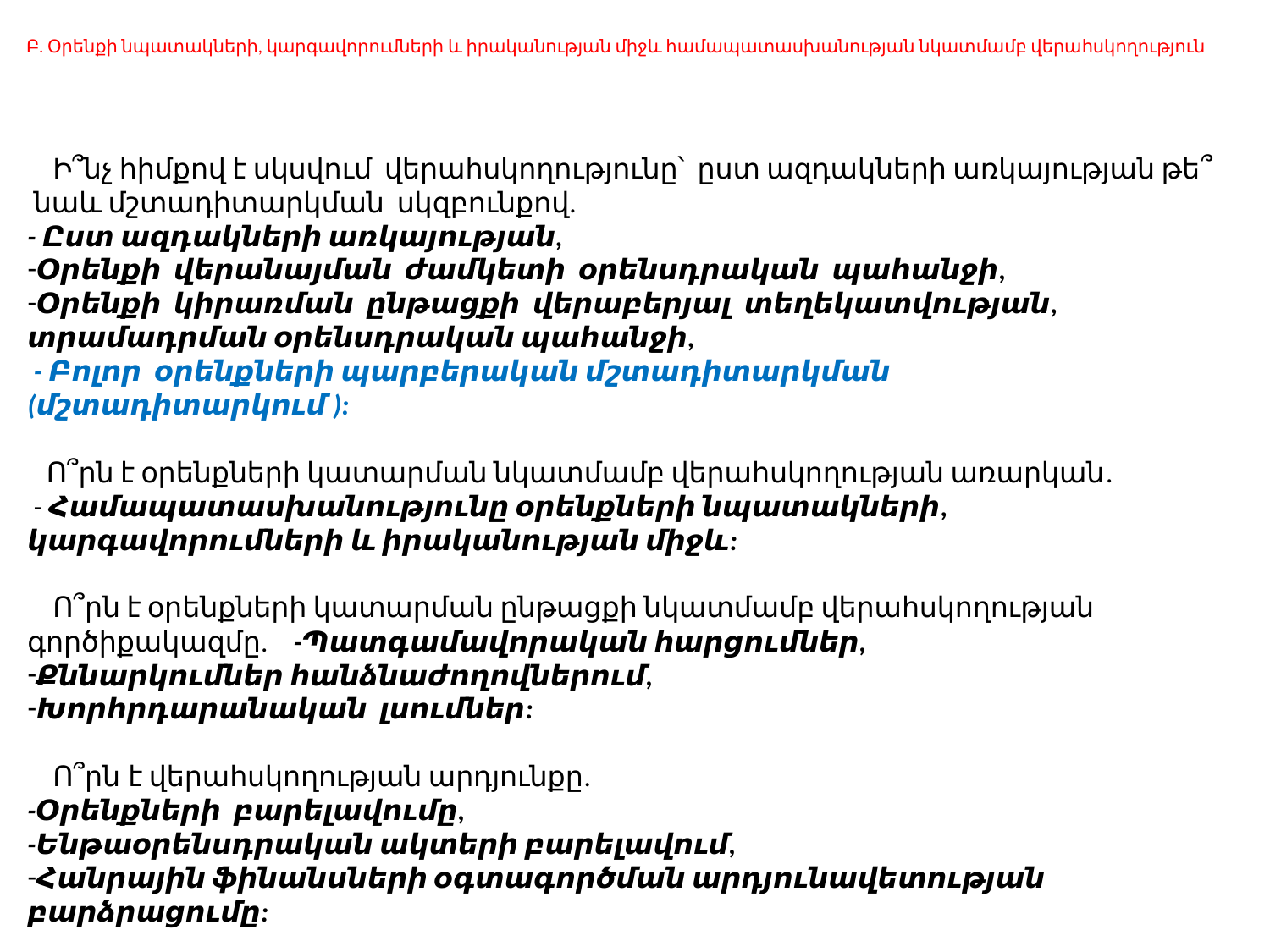

# Բ. Օրենքի նպատակների, կարգավորումների և իրականության միջև համապատասխանության նկատմամբ վերահսկողություն

    Ի՞նչ հիմքով է սկսվում  վերահսկողությունը՝  ըստ ազդակների առկայության թե՞  նաև մշտադիտարկման  սկզբունքով.
- Ըստ ազդակների առկայության,
Օրենքի  վերանայման  ժամկետի  օրենսդրական  պահանջի,
Օրենքի  կիրառման  ընթացքի  վերաբերյալ  տեղեկատվության,  տրամադրման օրենսդրական պահանջի,
 - Բոլոր  օրենքների պարբերական մշտադիտարկման  (մշտադիտարկում ):

   Ո՞րն է օրենքների կատարման նկատմամբ վերահսկողության առարկան.
 - Համապատասխանությունը օրենքների նպատակների, կարգավորումների և իրականության միջև:
    Ո՞րն է օրենքների կատարման ընթացքի նկատմամբ վերահսկողության գործիքակազմը.    -Պատգամավորական հարցումներ,
Քննարկումներ հանձնաժողովներում,
Խորհրդարանական  լսումներ:

    Ո՞րն է վերահսկողության արդյունքը.
-Օրենքների  բարելավումը,
-Ենթաօրենսդրական ակտերի բարելավում,
Հանրային ֆինանսների օգտագործման արդյունավետության բարձրացումը: